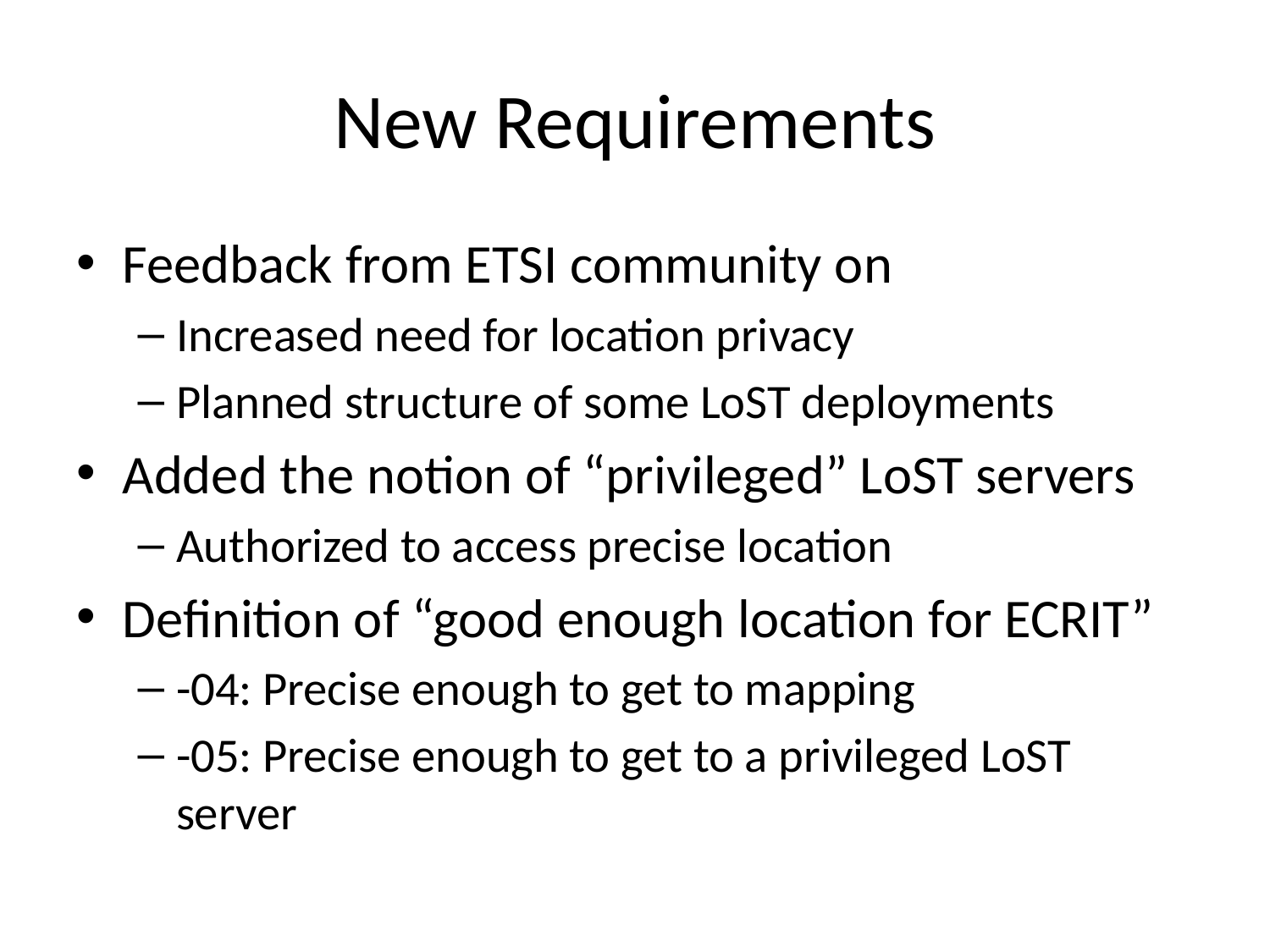

# New Requirements
Feedback from ETSI community on
Increased need for location privacy
Planned structure of some LoST deployments
Added the notion of “privileged” LoST servers
Authorized to access precise location
Definition of “good enough location for ECRIT”
-04: Precise enough to get to mapping
-05: Precise enough to get to a privileged LoST server